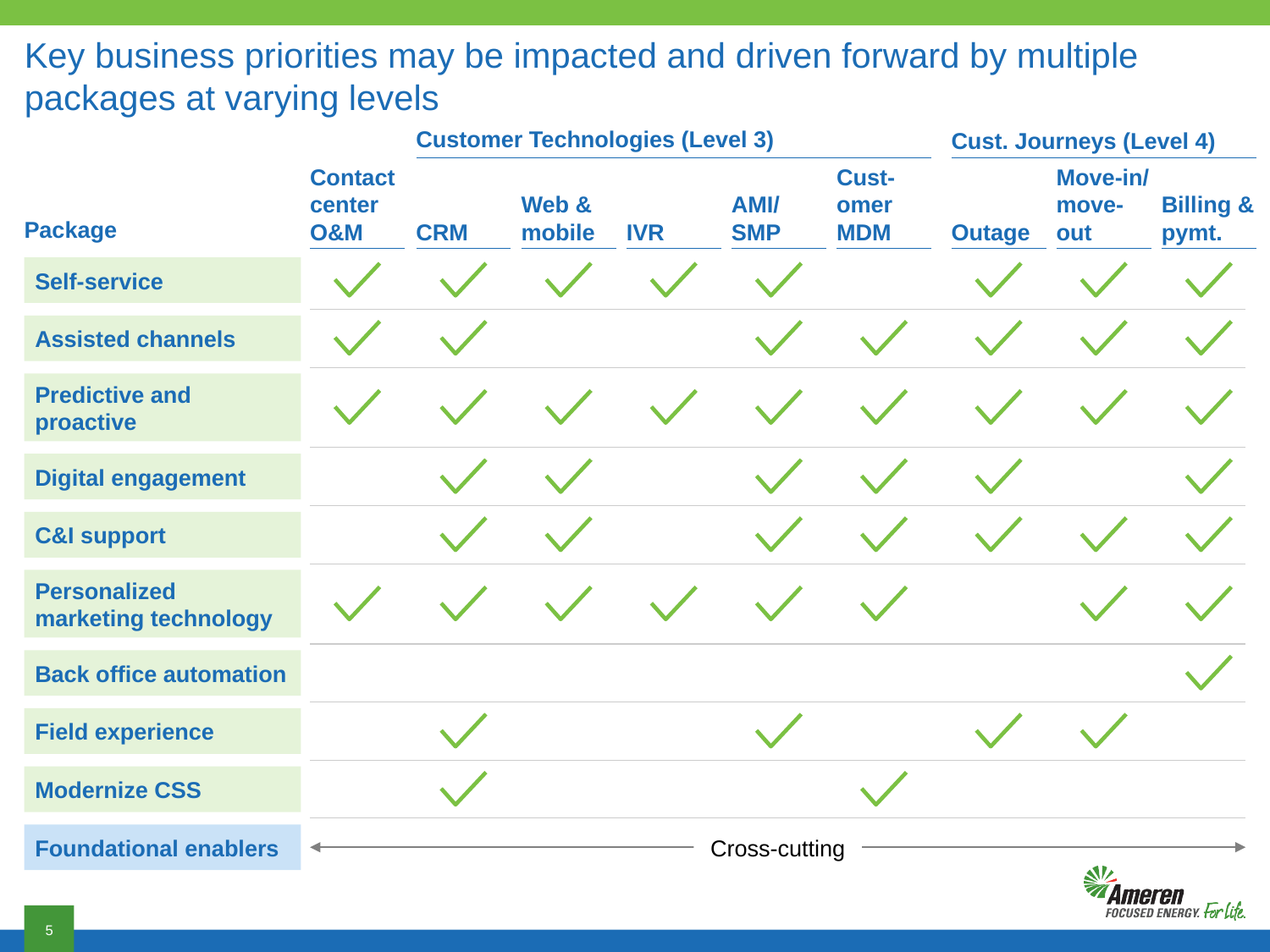

# Key business priorities may be impacted and driven forward by multiple packages at varying levels
Customer Technologies (Level 3)
Cust. Journeys (Level 4)
Contact center
O&M
Cust-omer MDM
Move-in/
move-out
Web & mobile
AMI/
SMP
Billing & pymt.
Package
CRM
IVR
Outage
Self-service

Assisted channels

Predictive and proactive

Digital engagement

C&I support

Personalized marketing technology

Back office automation

Field experience

Modernize CSS

Foundational enablers
Cross-cutting